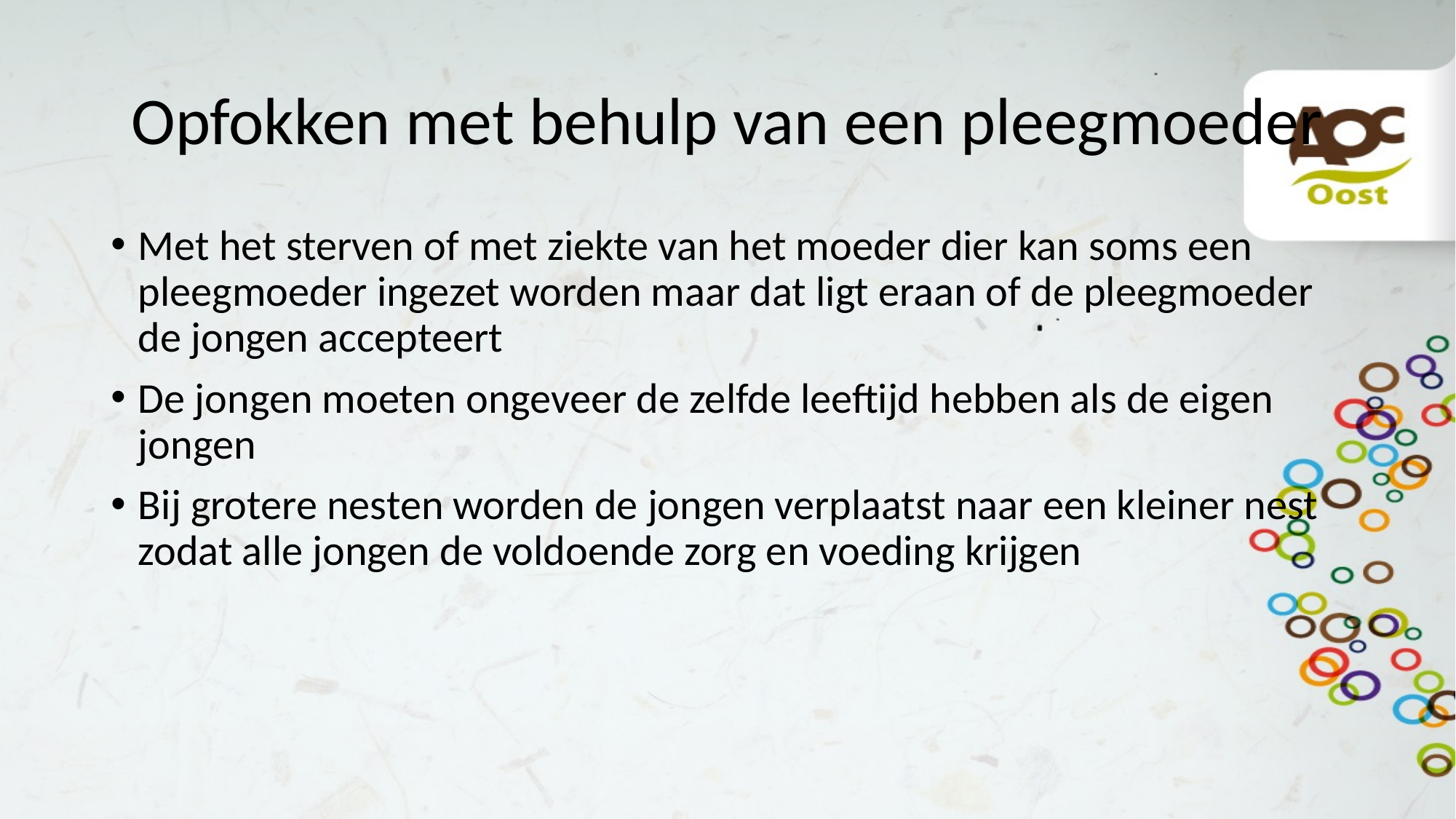

# Opfokken met behulp van een pleegmoeder
Met het sterven of met ziekte van het moeder dier kan soms een pleegmoeder ingezet worden maar dat ligt eraan of de pleegmoeder de jongen accepteert
De jongen moeten ongeveer de zelfde leeftijd hebben als de eigen jongen
Bij grotere nesten worden de jongen verplaatst naar een kleiner nest zodat alle jongen de voldoende zorg en voeding krijgen